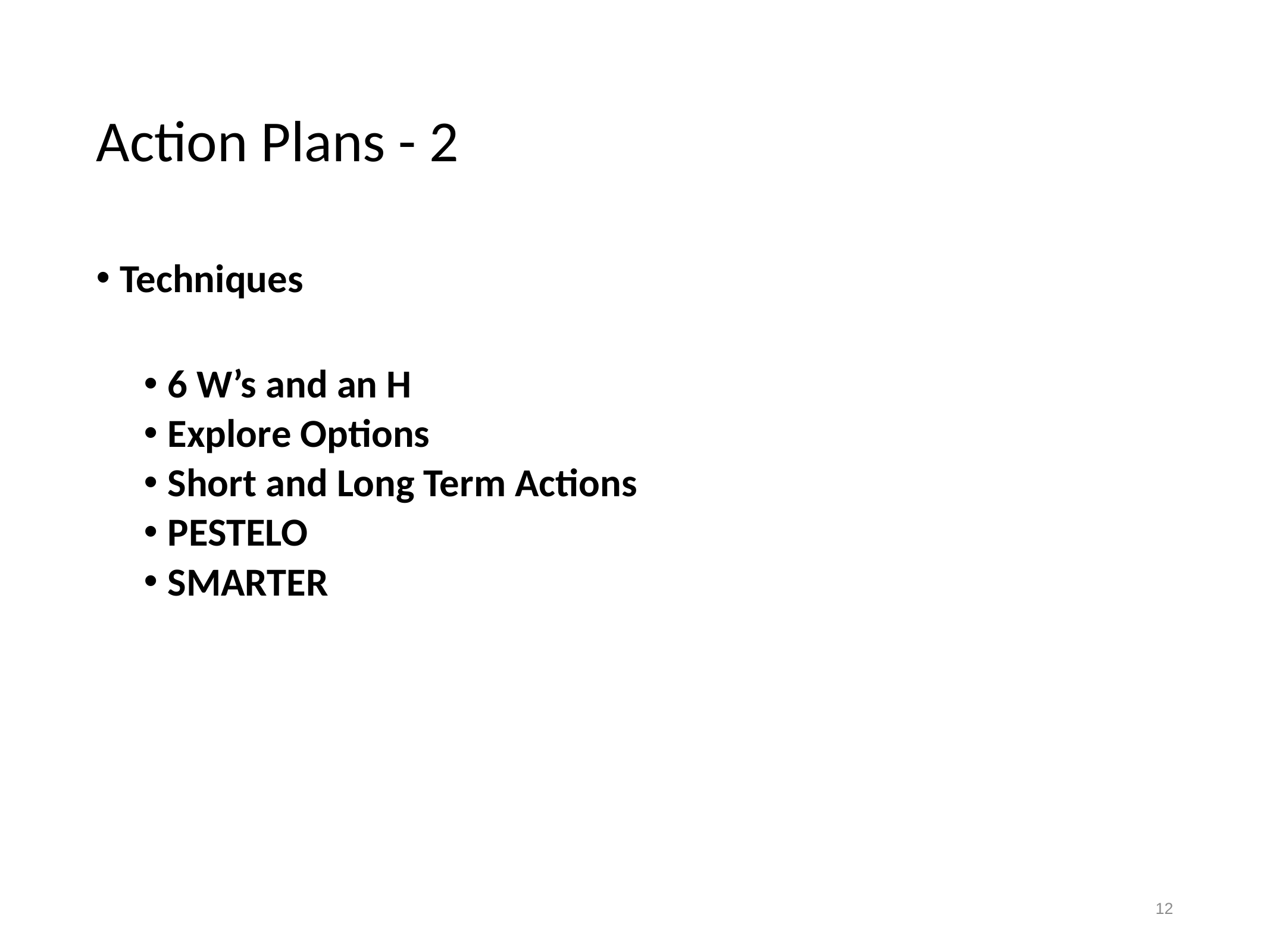

# Action Plans - 2
Techniques

6 W’s and an H
Explore Options
Short and Long Term Actions
PESTELO
SMARTER
12